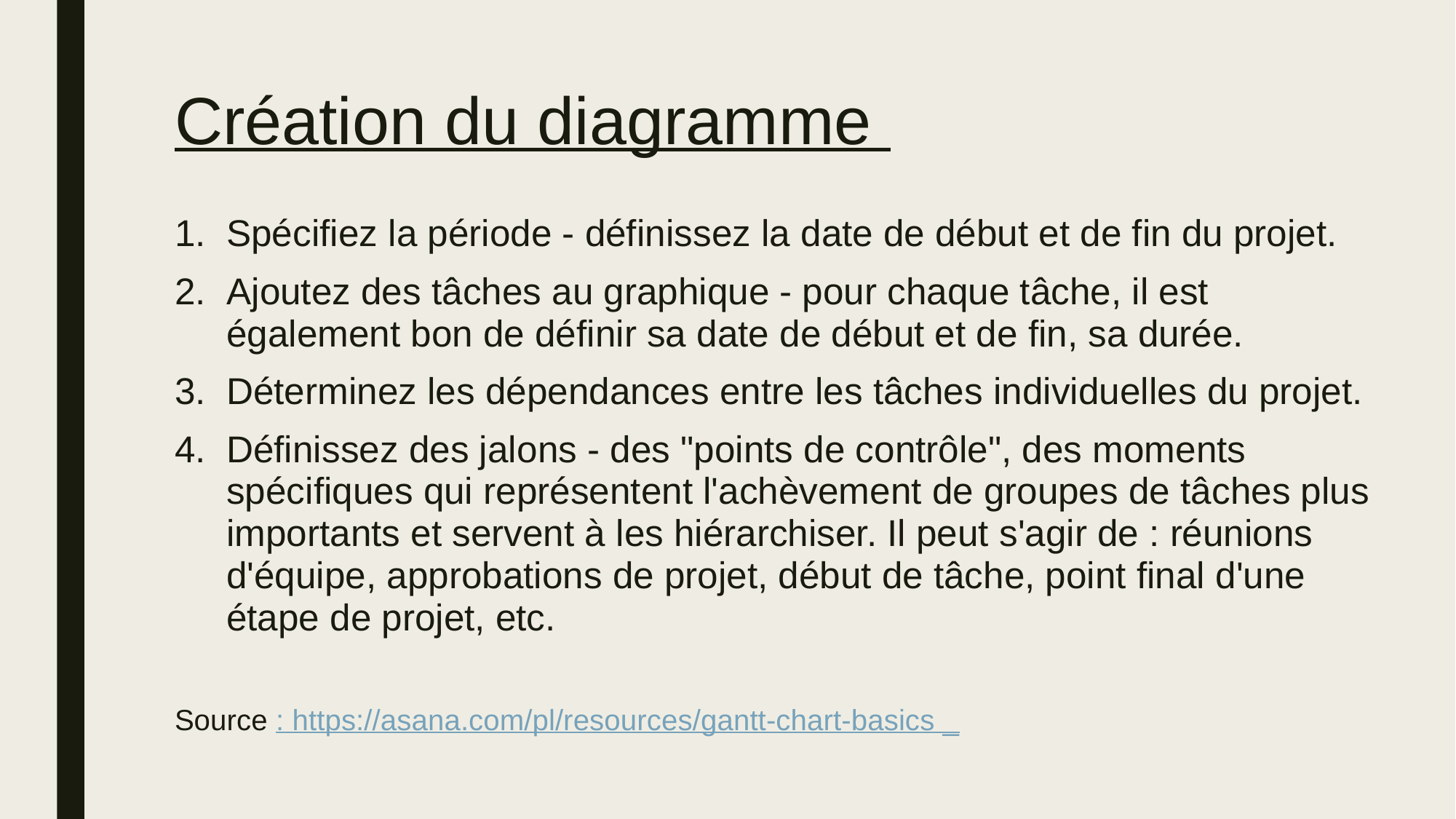

# Création du diagramme
Spécifiez la période - définissez la date de début et de fin du projet.
Ajoutez des tâches au graphique - pour chaque tâche, il est également bon de définir sa date de début et de fin, sa durée.
Déterminez les dépendances entre les tâches individuelles du projet.
Définissez des jalons - des "points de contrôle", des moments spécifiques qui représentent l'achèvement de groupes de tâches plus importants et servent à les hiérarchiser. Il peut s'agir de : réunions d'équipe, approbations de projet, début de tâche, point final d'une étape de projet, etc.

Source : https://asana.com/pl/resources/gantt-chart-basics _